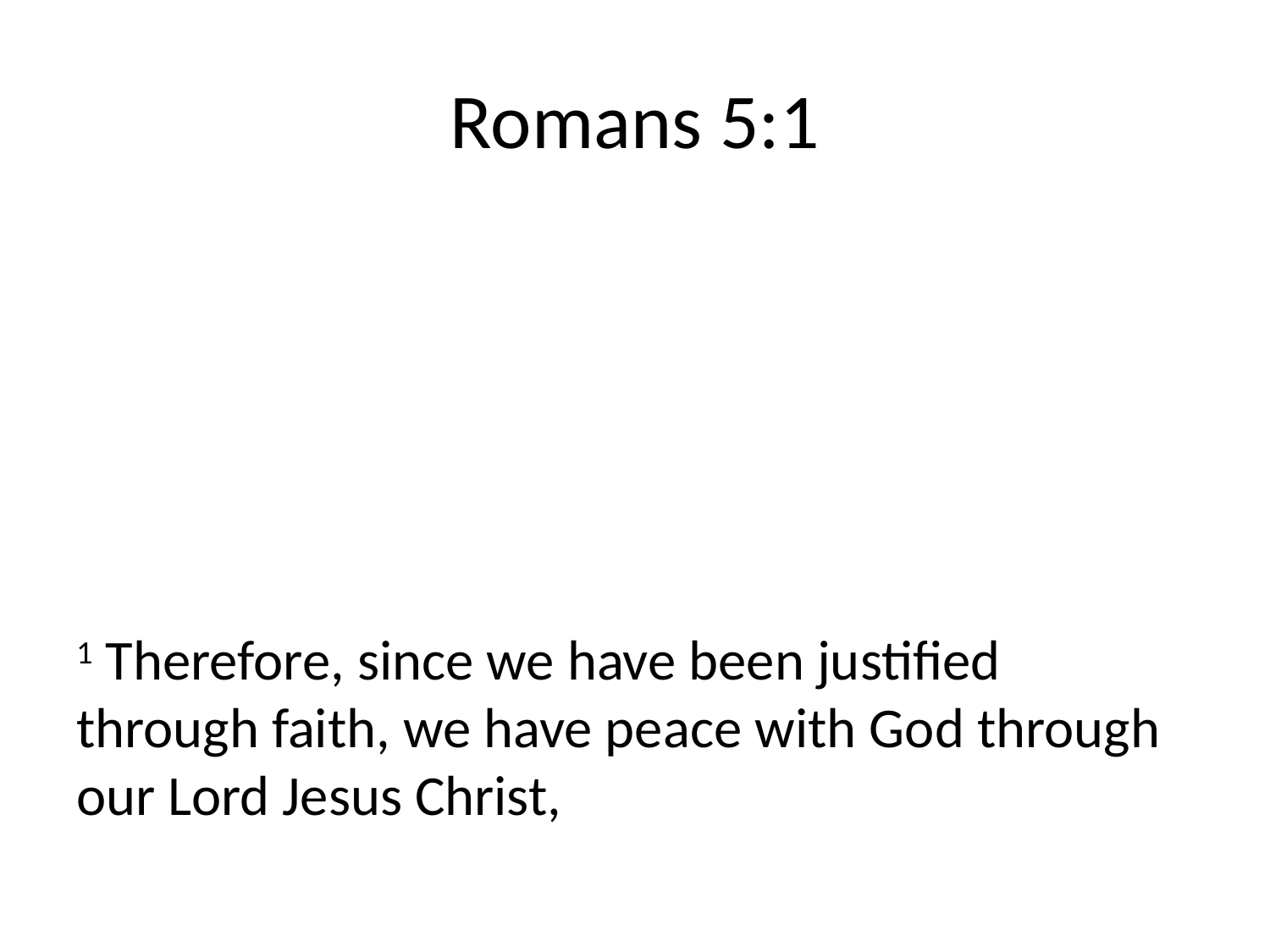

# Romans 5:1

1 Therefore, since we have been justified through faith, we have peace with God through our Lord Jesus Christ,